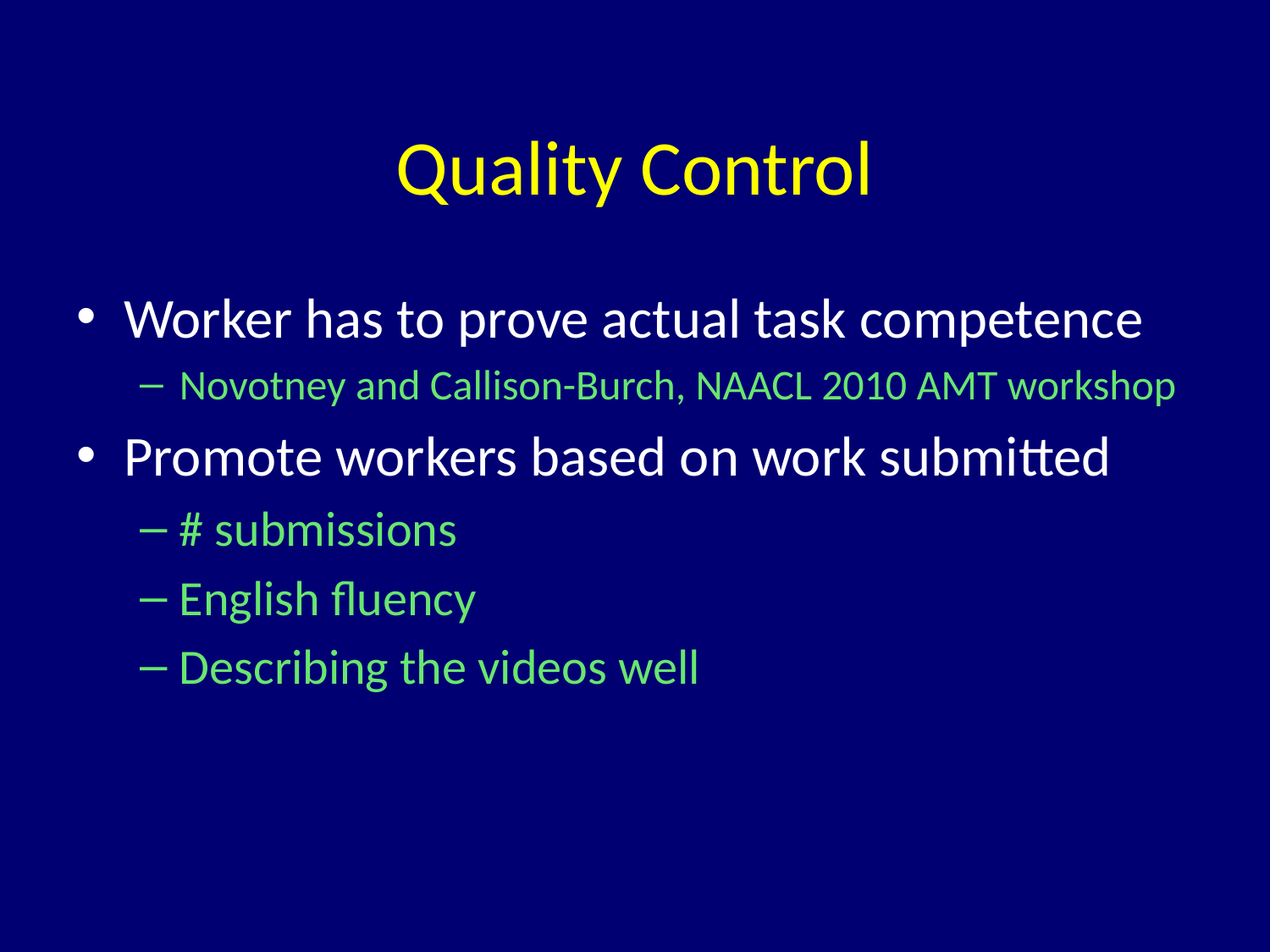

# Quality Control
Worker has to prove actual task competence
Novotney and Callison-Burch, NAACL 2010 AMT workshop
Promote workers based on work submitted
# submissions
English fluency
Describing the videos well